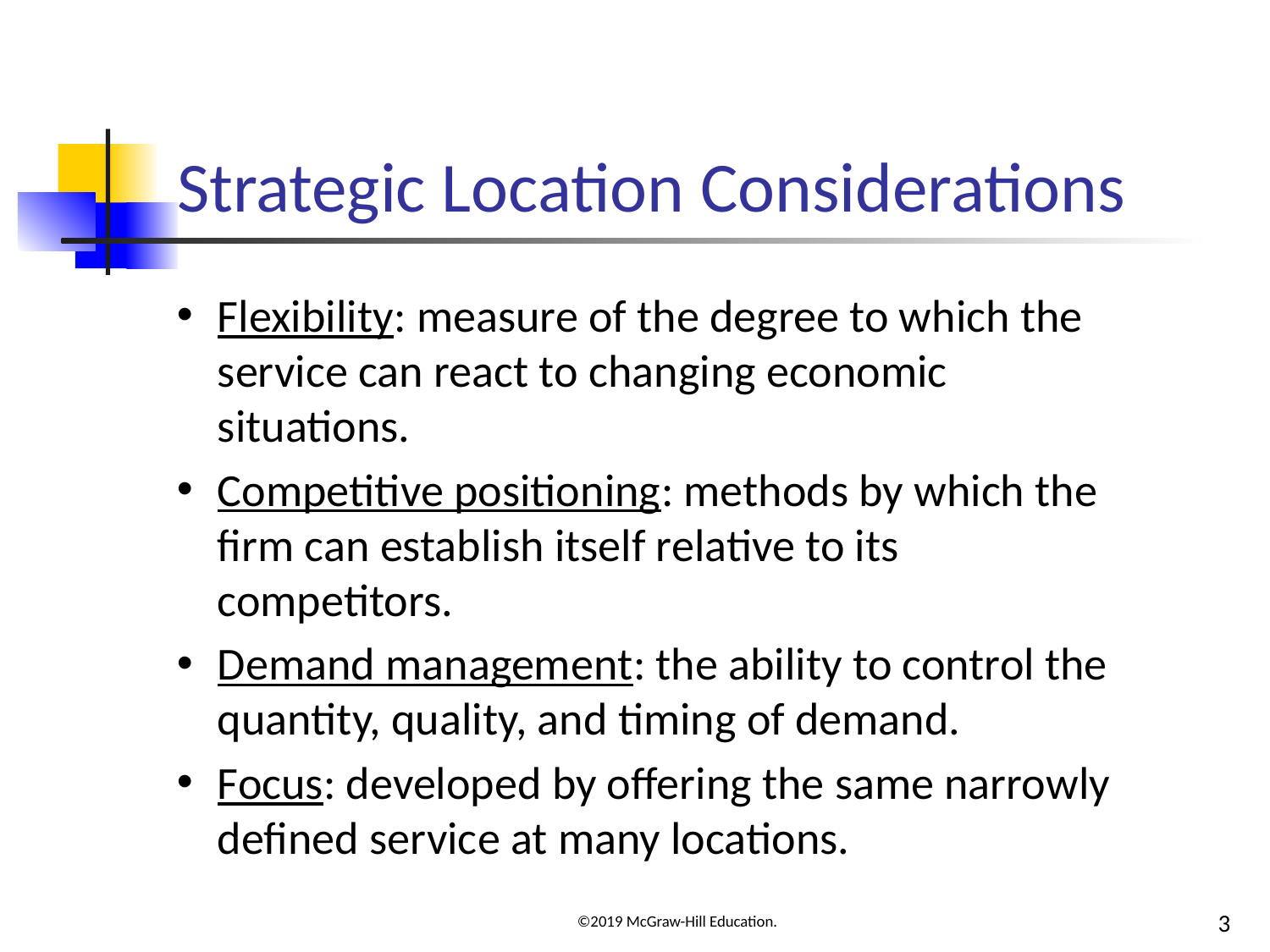

# Strategic Location Considerations
Flexibility: measure of the degree to which the service can react to changing economic situations.
Competitive positioning: methods by which the firm can establish itself relative to its competitors.
Demand management: the ability to control the quantity, quality, and timing of demand.
Focus: developed by offering the same narrowly defined service at many locations.